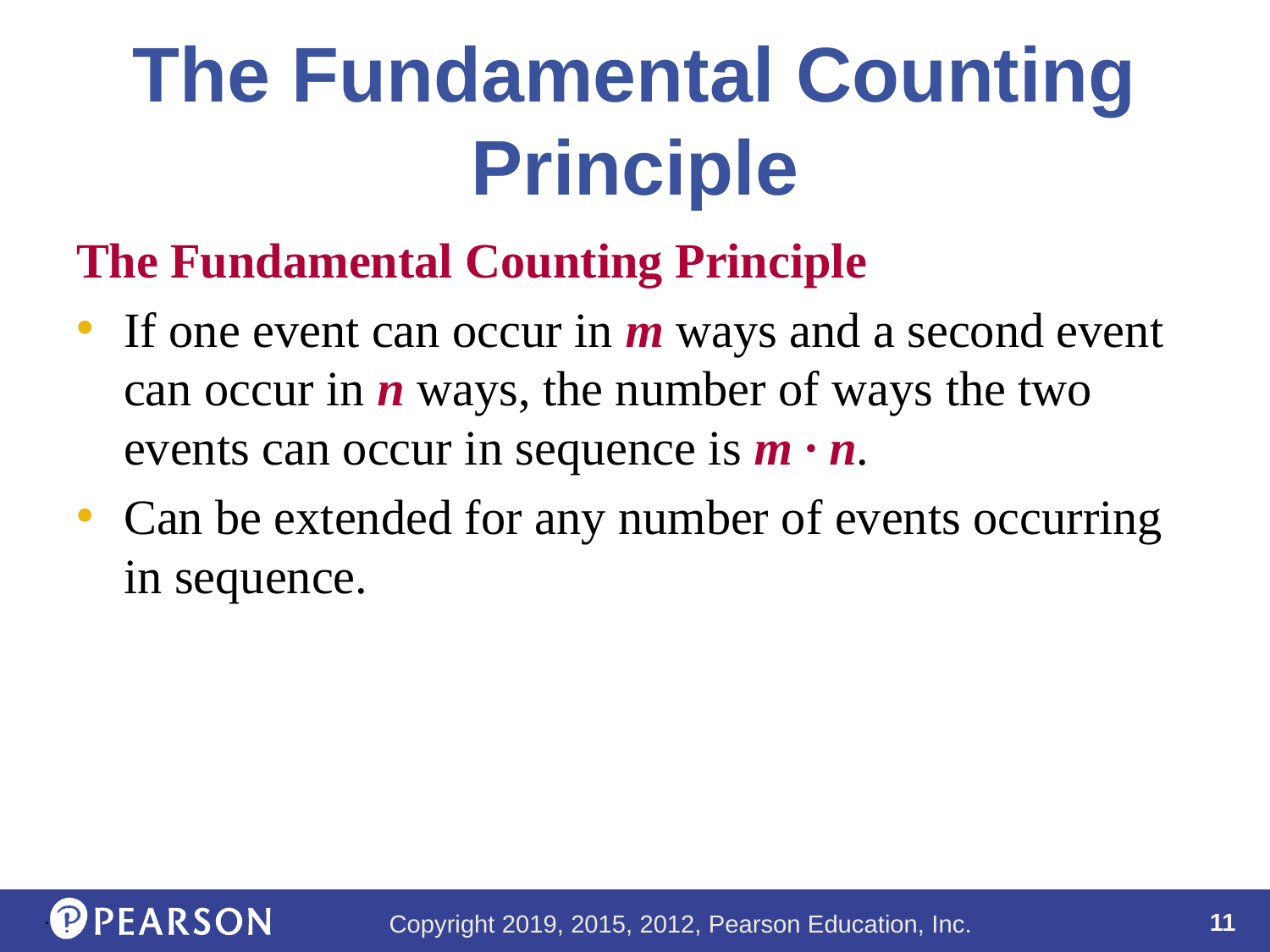

# The Fundamental Counting Principle
The Fundamental Counting Principle
If one event can occur in m ways and a second event can occur in n ways, the number of ways the two events can occur in sequence is m ∙ n.
Can be extended for any number of events occurring in sequence.

.